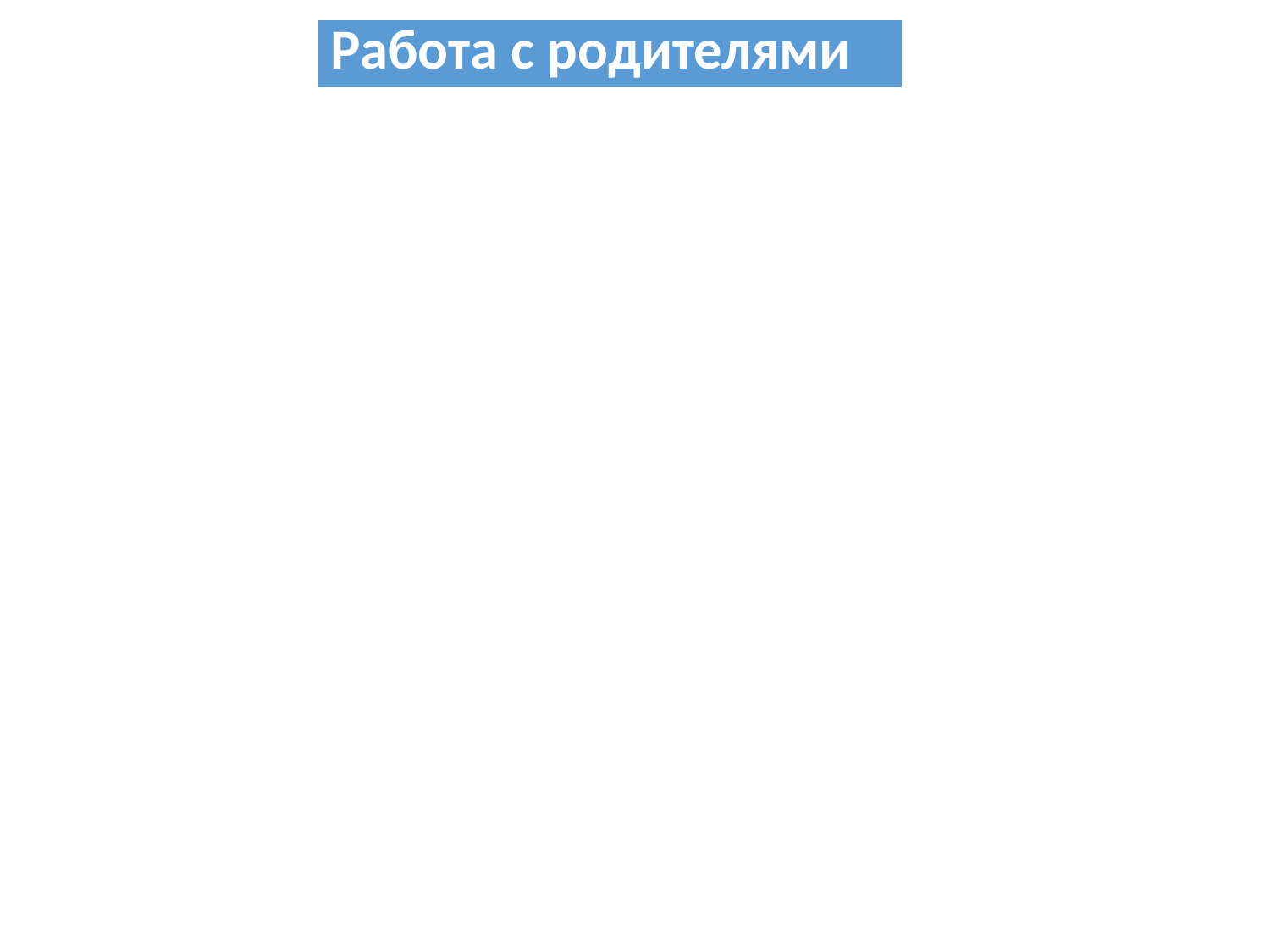

| Работа с родителями |
| --- |